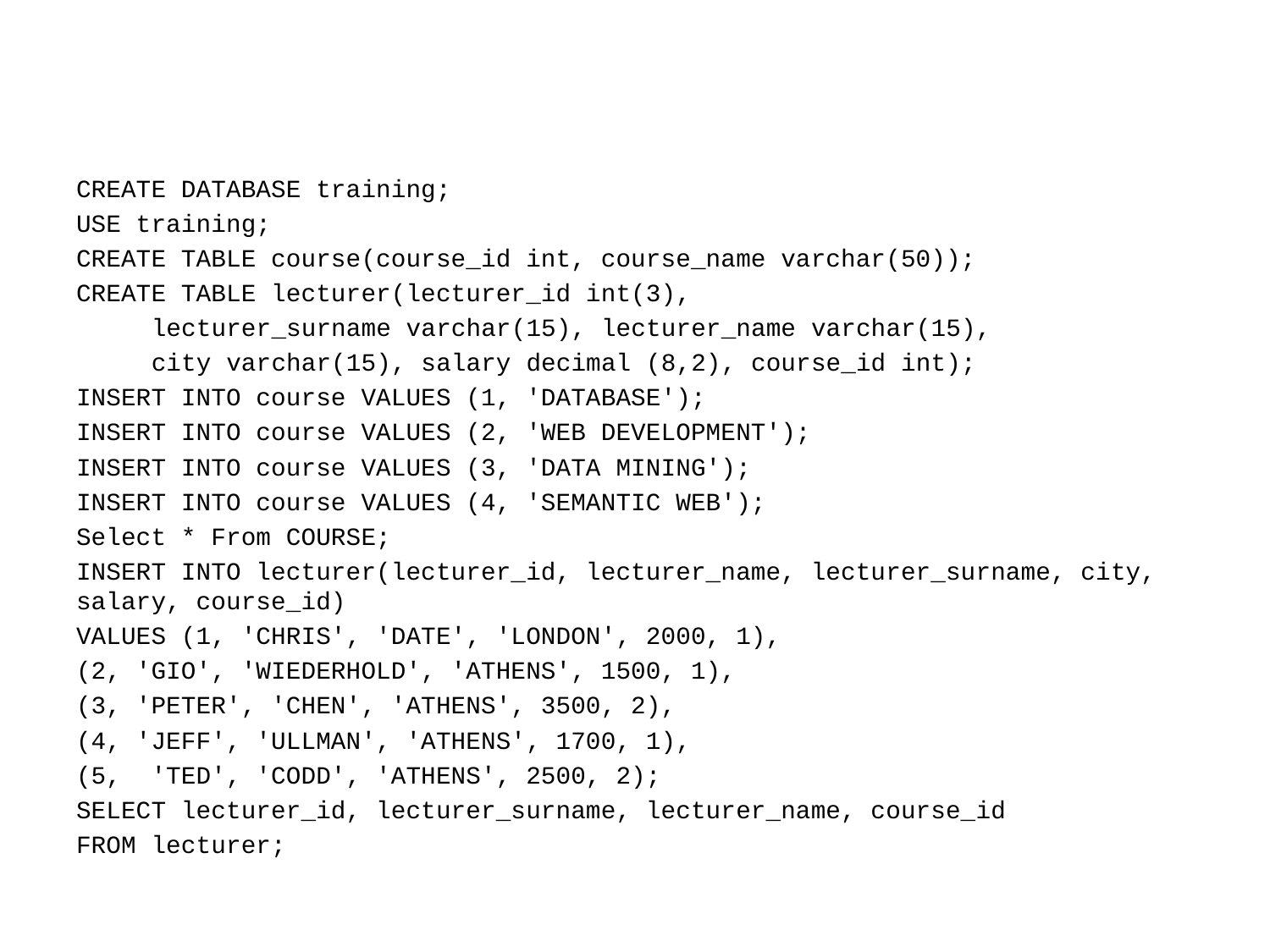

#
CREATE DATABASE training;
USE training;
CREATE TABLE course(course_id int, course_name varchar(50));
CREATE TABLE lecturer(lecturer_id int(3),
     lecturer_surname varchar(15), lecturer_name varchar(15),
     city varchar(15), salary decimal (8,2), course_id int);
INSERT INTO course VALUES (1, 'DATABASE');
INSERT INTO course VALUES (2, 'WEB DEVELOPMENT');
INSERT INTO course VALUES (3, 'DATA MINING');
INSERT INTO course VALUES (4, 'SEMANTIC WEB');
Select * From COURSE;
INSERT INTO lecturer(lecturer_id, lecturer_name, lecturer_surname, city, salary, course_id)
VALUES (1, 'CHRIS', 'DATE', 'LONDON', 2000, 1),
(2, 'GIO', 'WIEDERHOLD', 'ATHENS', 1500, 1),
(3, 'PETER', 'CHEN', 'ATHENS', 3500, 2),
(4, 'JEFF', 'ULLMAN', 'ATHENS', 1700, 1),
(5,  'TED', 'CODD', 'ATHENS', 2500, 2);
SELECT lecturer_id, lecturer_surname, lecturer_name, course_id
FROM lecturer;